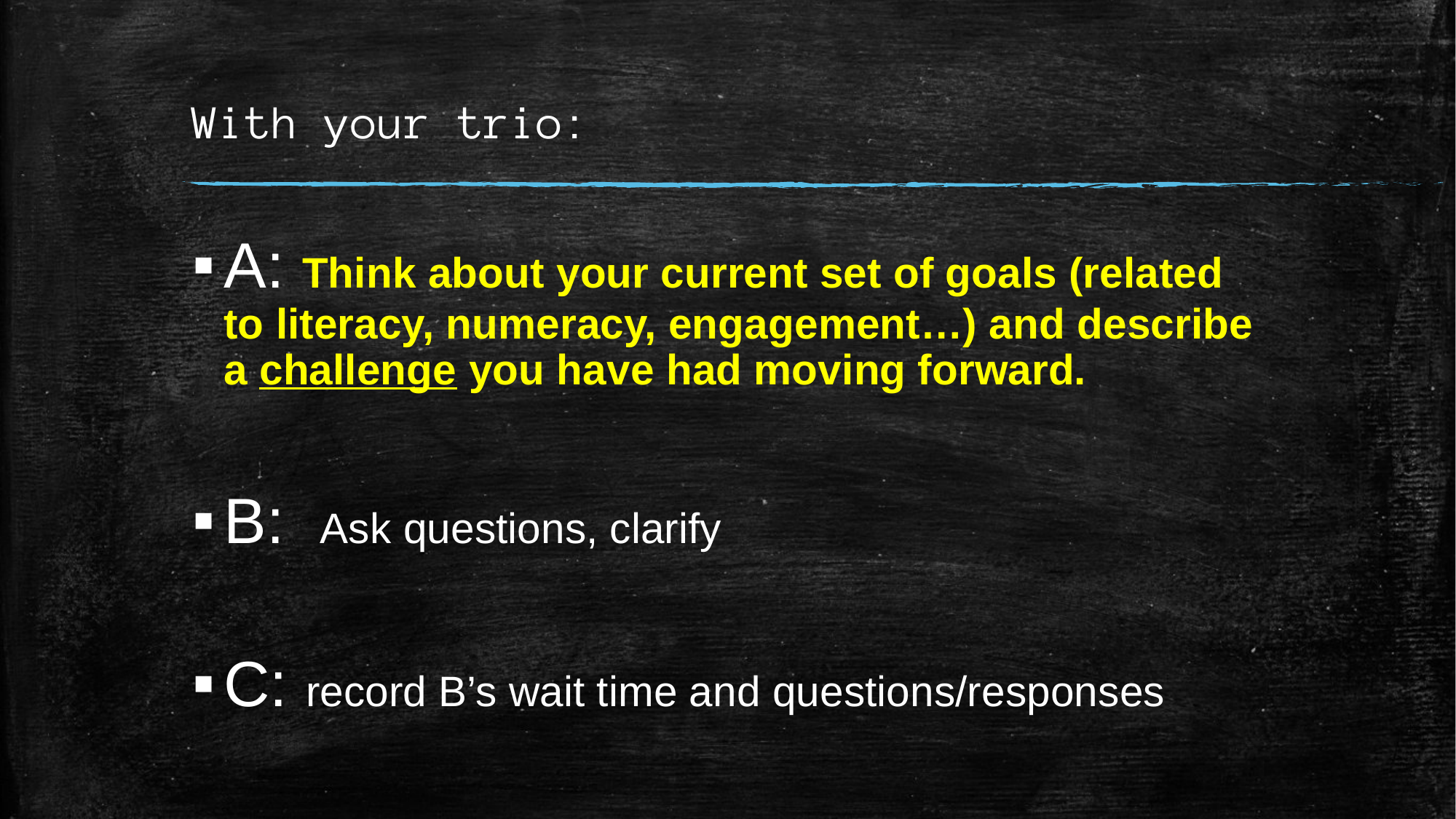

# With your trio:
A: Think about your current set of goals (related to literacy, numeracy, engagement…) and describe a challenge you have had moving forward.

B:  Ask questions, clarify

C: record B’s wait time and questions/responses